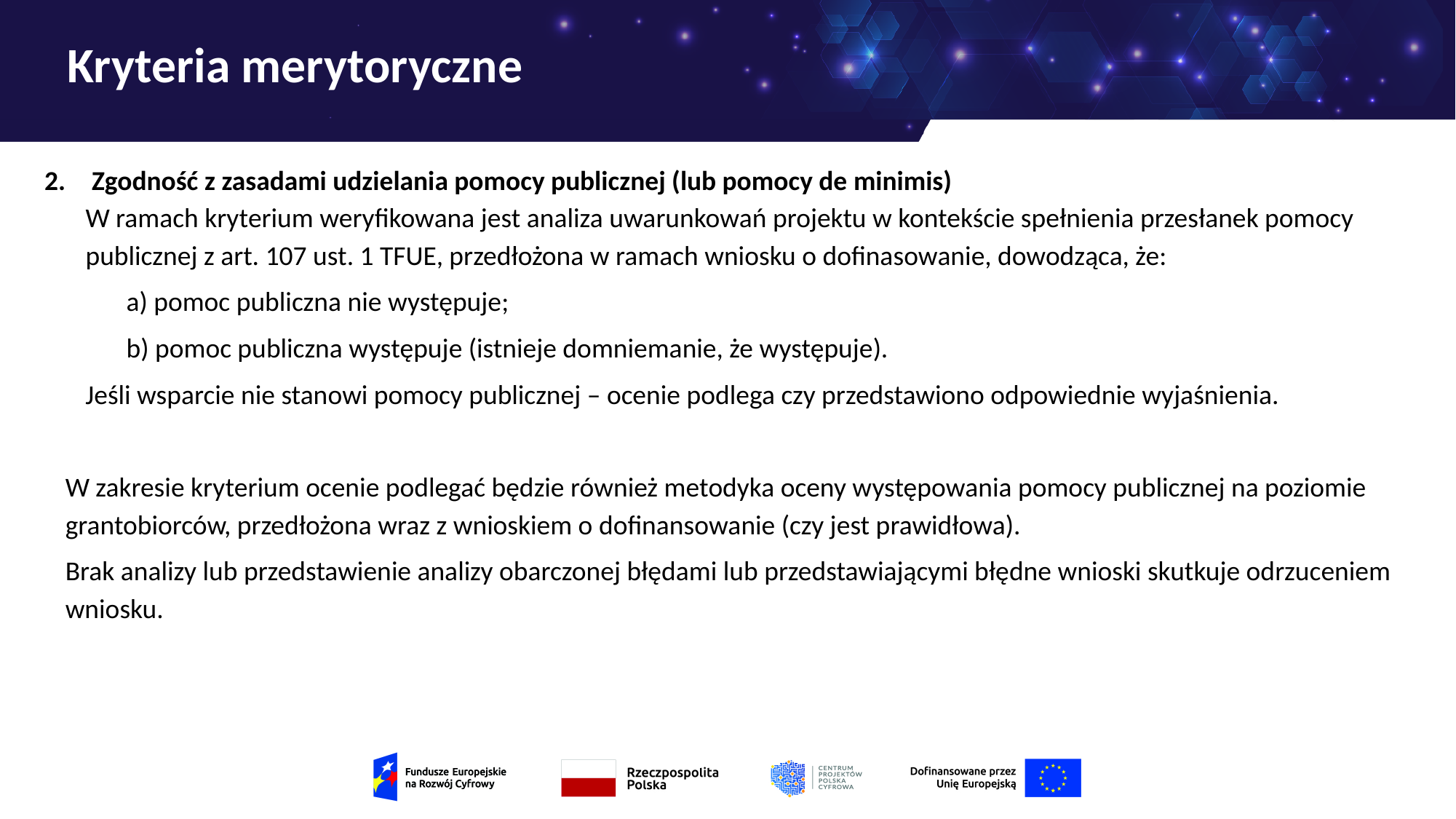

# Kryteria merytoryczne
 Zgodność z zasadami udzielania pomocy publicznej (lub pomocy de minimis)
W ramach kryterium weryfikowana jest analiza uwarunkowań projektu w kontekście spełnienia przesłanek pomocy publicznej z art. 107 ust. 1 TFUE, przedłożona w ramach wniosku o dofinasowanie, dowodząca, że:
a) pomoc publiczna nie występuje;
b) pomoc publiczna występuje (istnieje domniemanie, że występuje).
Jeśli wsparcie nie stanowi pomocy publicznej – ocenie podlega czy przedstawiono odpowiednie wyjaśnienia.

W zakresie kryterium ocenie podlegać będzie również metodyka oceny występowania pomocy publicznej na poziomie grantobiorców, przedłożona wraz z wnioskiem o dofinansowanie (czy jest prawidłowa).
Brak analizy lub przedstawienie analizy obarczonej błędami lub przedstawiającymi błędne wnioski skutkuje odrzuceniem wniosku.